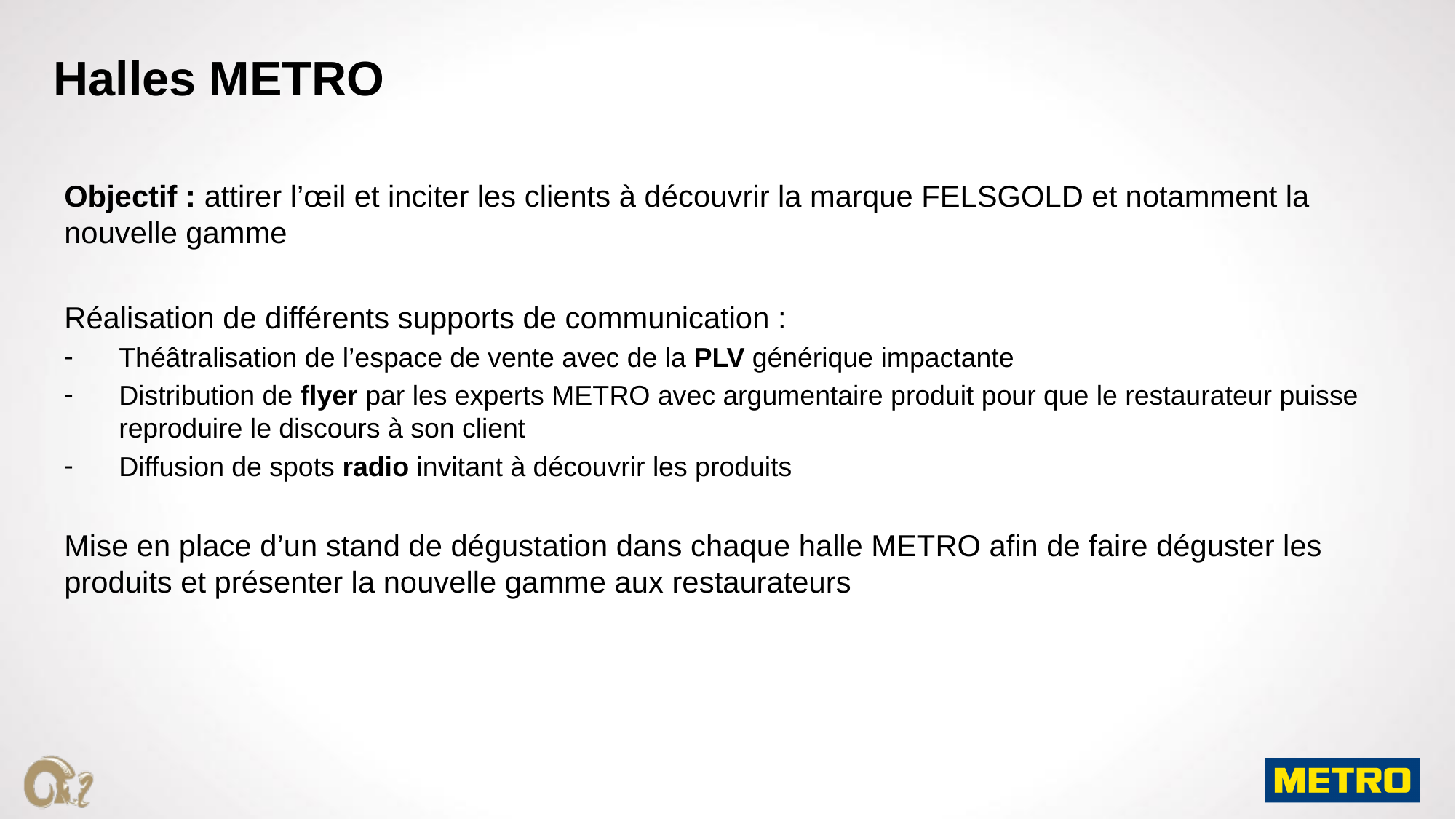

Halles METRO
Objectif : attirer l’œil et inciter les clients à découvrir la marque FELSGOLD et notamment la nouvelle gamme

Réalisation de différents supports de communication :
Théâtralisation de l’espace de vente avec de la PLV générique impactante
Distribution de flyer par les experts METRO avec argumentaire produit pour que le restaurateur puisse reproduire le discours à son client
Diffusion de spots radio invitant à découvrir les produits

Mise en place d’un stand de dégustation dans chaque halle METRO afin de faire déguster les produits et présenter la nouvelle gamme aux restaurateurs